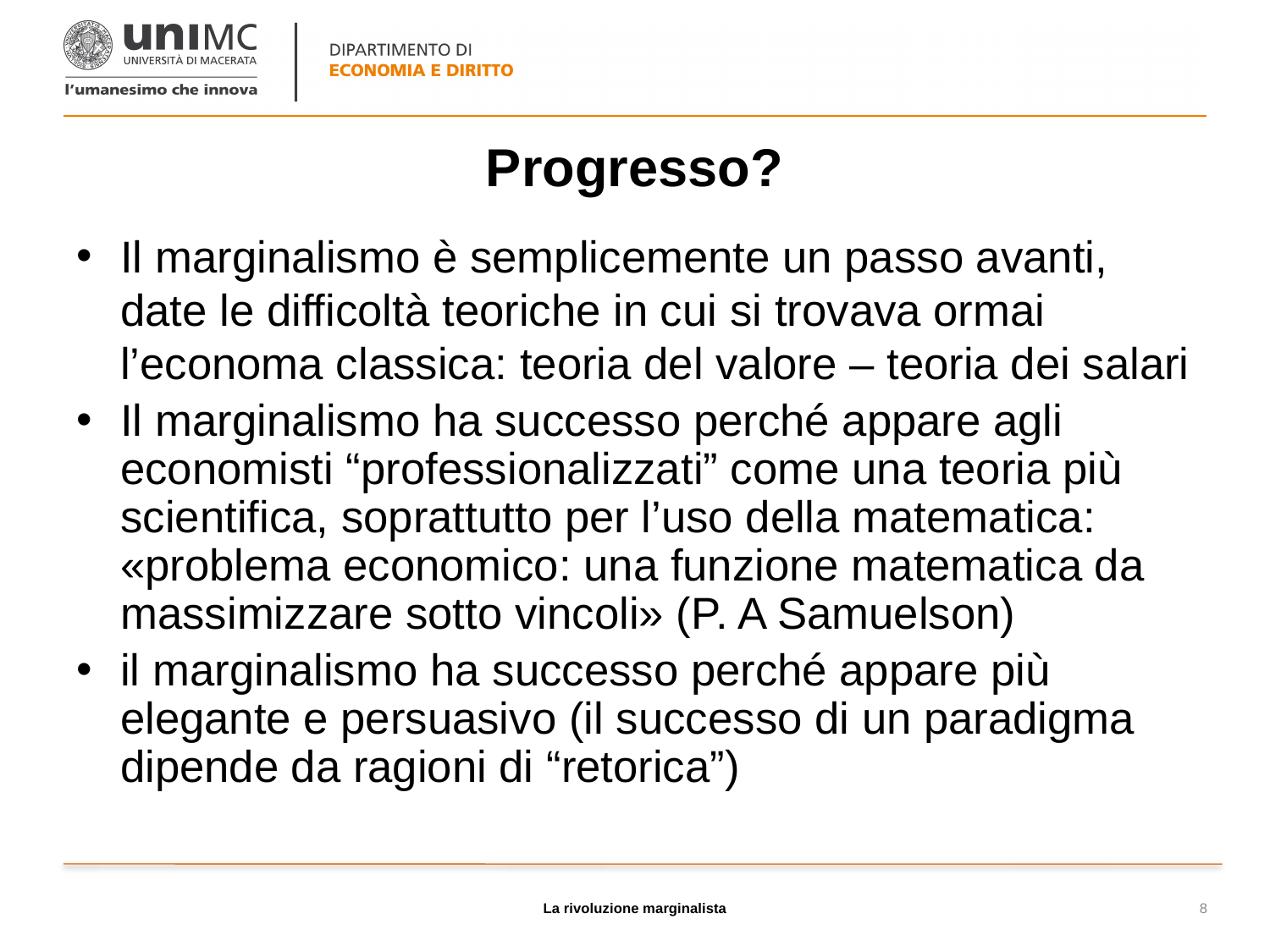

# Progresso?
Il marginalismo è semplicemente un passo avanti, date le difficoltà teoriche in cui si trovava ormai l’economa classica: teoria del valore – teoria dei salari
Il marginalismo ha successo perché appare agli economisti “professionalizzati” come una teoria più scientifica, soprattutto per l’uso della matematica: «problema economico: una funzione matematica da massimizzare sotto vincoli» (P. A Samuelson)
il marginalismo ha successo perché appare più elegante e persuasivo (il successo di un paradigma dipende da ragioni di “retorica”)
La rivoluzione marginalista
8